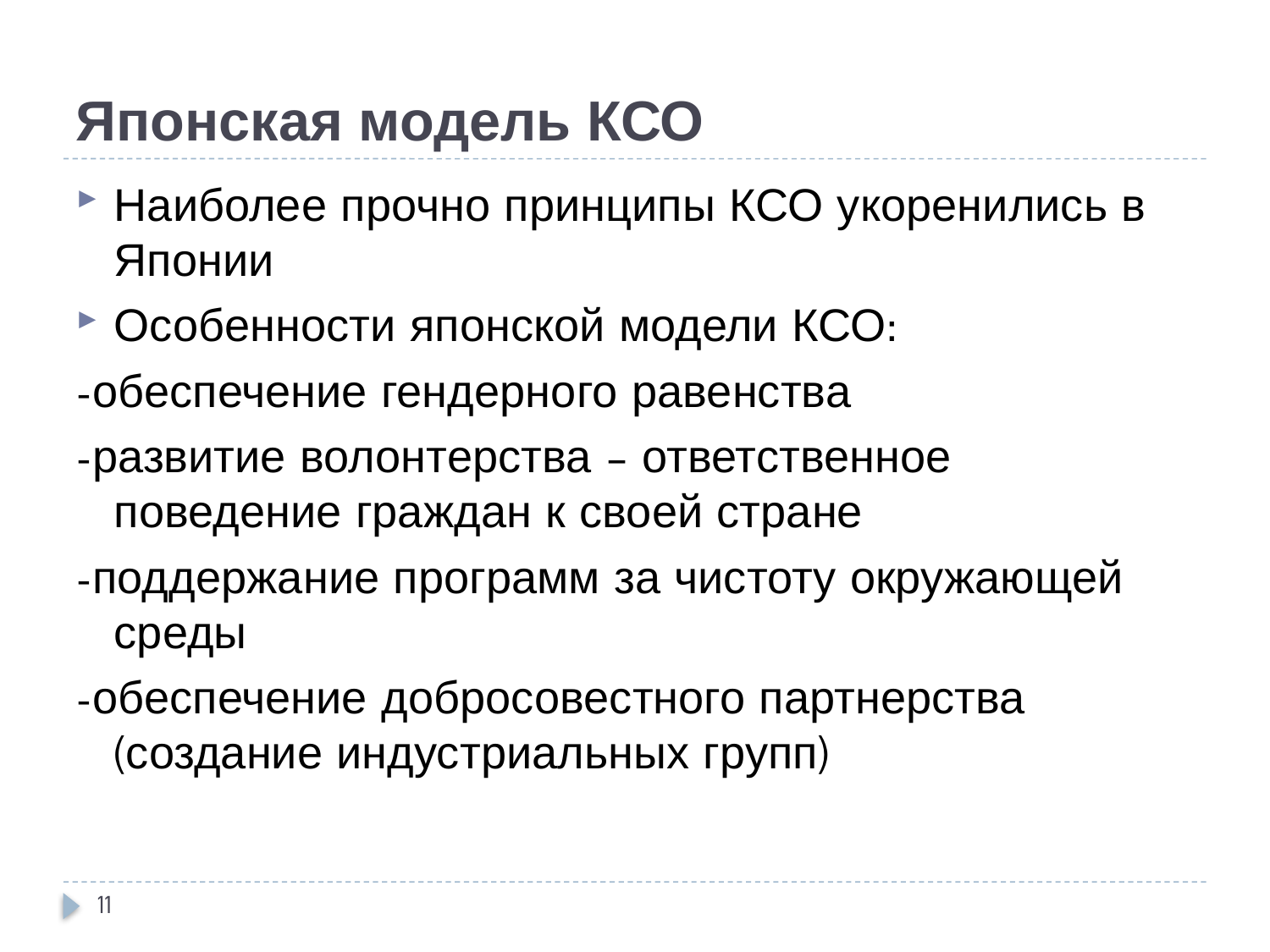

# Японская модель КСО
Наиболее прочно принципы КСО укоренились в Японии
Особенности японской модели КСО:
-обеспечение гендерного равенства
-развитие волонтерства – ответственное поведение граждан к своей стране
-поддержание программ за чистоту окружающей среды
-обеспечение добросовестного партнерства (создание индустриальных групп)
11